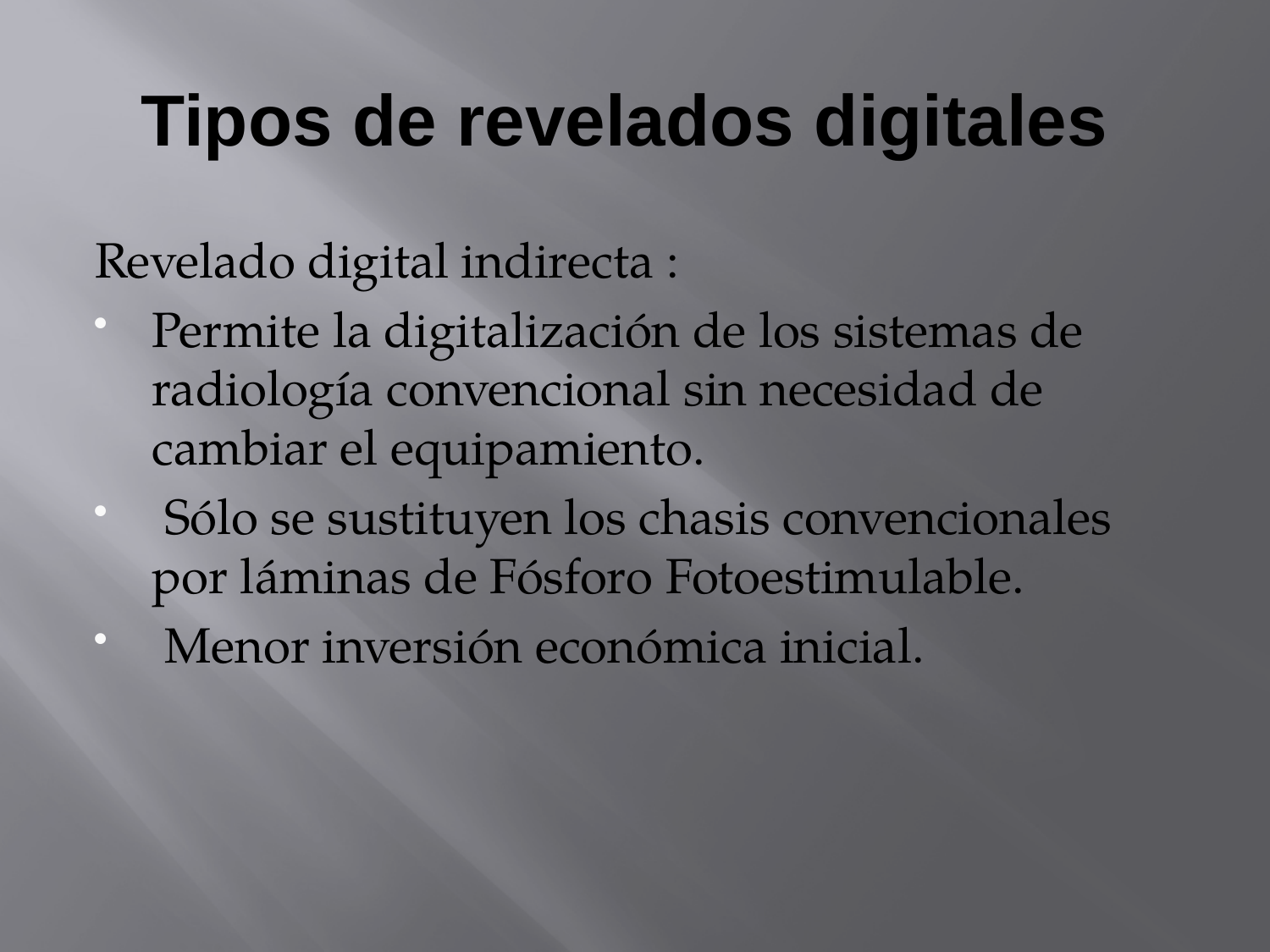

# Tipos de revelados digitales
Revelado digital indirecta :
Permite la digitalización de los sistemas de radiología convencional sin necesidad de cambiar el equipamiento.
 Sólo se sustituyen los chasis convencionales por láminas de Fósforo Fotoestimulable.
 Menor inversión económica inicial.